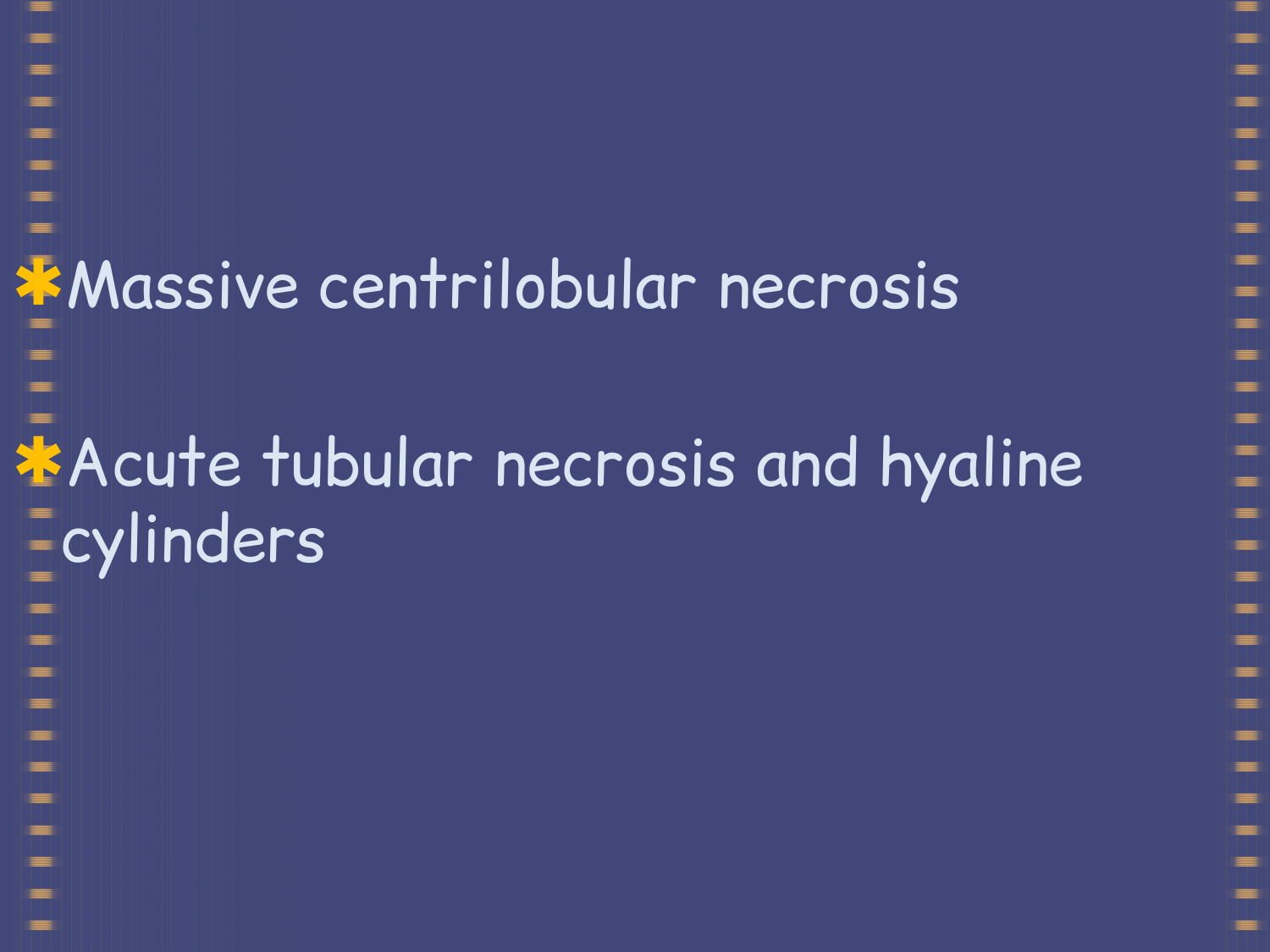

Massive centrilobular necrosis

Acute tubular necrosis and hyaline cylinders